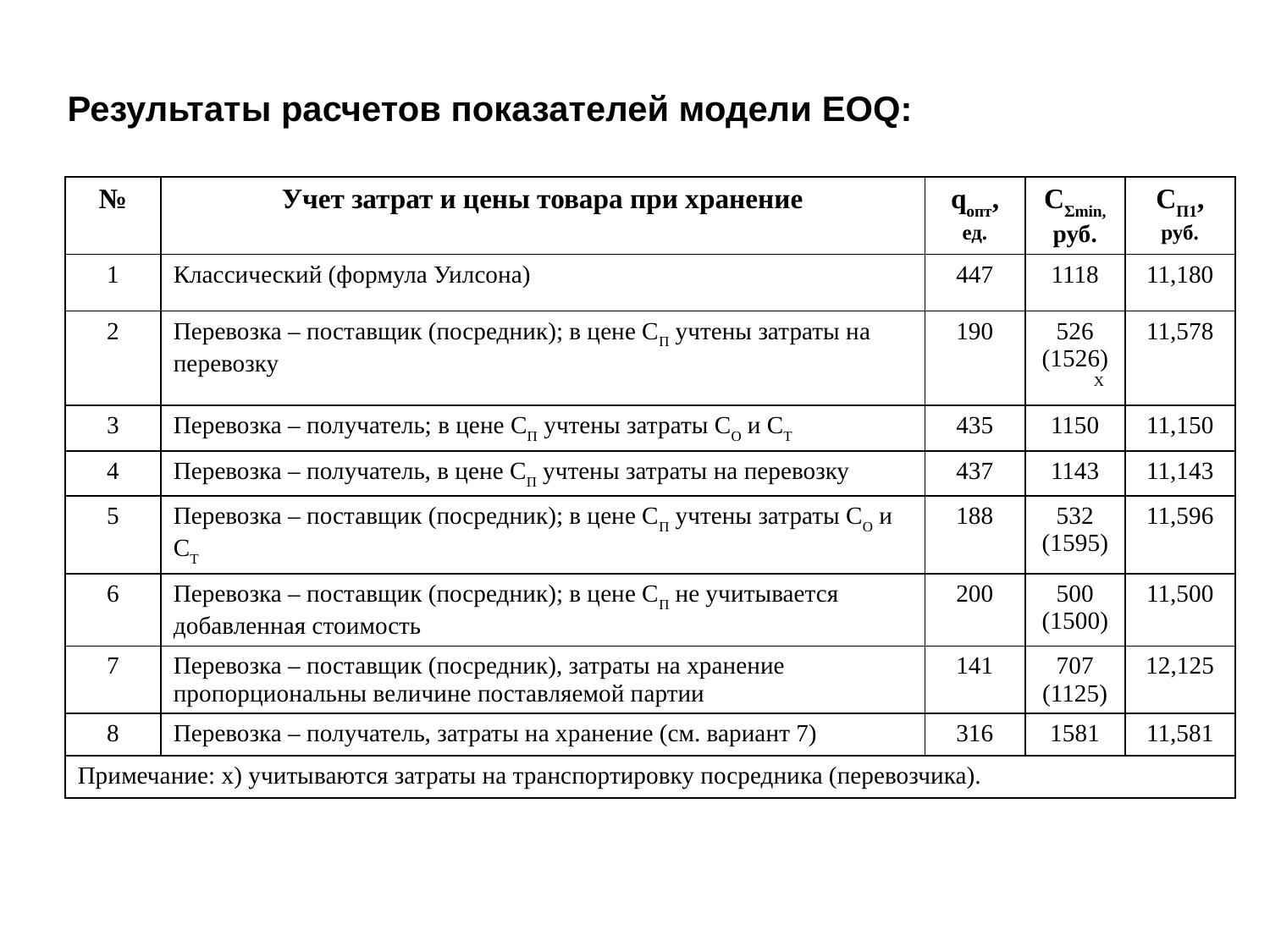

Результаты расчетов показателей модели EOQ:
| № | Учет затрат и цены товара при хранение | qопт, ед. | СΣmin, руб. | СП1, руб. |
| --- | --- | --- | --- | --- |
| 1 | Классический (формула Уилсона) | 447 | 1118 | 11,180 |
| 2 | Перевозка – поставщик (посредник); в цене СП учтены затраты на перевозку | 190 | 526 (1526)Х | 11,578 |
| 3 | Перевозка – получатель; в цене СП учтены затраты СО и СТ | 435 | 1150 | 11,150 |
| 4 | Перевозка – получатель, в цене СП учтены затраты на перевозку | 437 | 1143 | 11,143 |
| 5 | Перевозка – поставщик (посредник); в цене СП учтены затраты СО и СТ | 188 | 532 (1595) | 11,596 |
| 6 | Перевозка – поставщик (посредник); в цене СП не учитывается добавленная стоимость | 200 | 500 (1500) | 11,500 |
| 7 | Перевозка – поставщик (посредник), затраты на хранение пропорциональны величине поставляемой партии | 141 | 707 (1125) | 12,125 |
| 8 | Перевозка – получатель, затраты на хранение (см. вариант 7) | 316 | 1581 | 11,581 |
| Примечание: х) учитываются затраты на транспортировку посредника (перевозчика). |  |  |  |  |